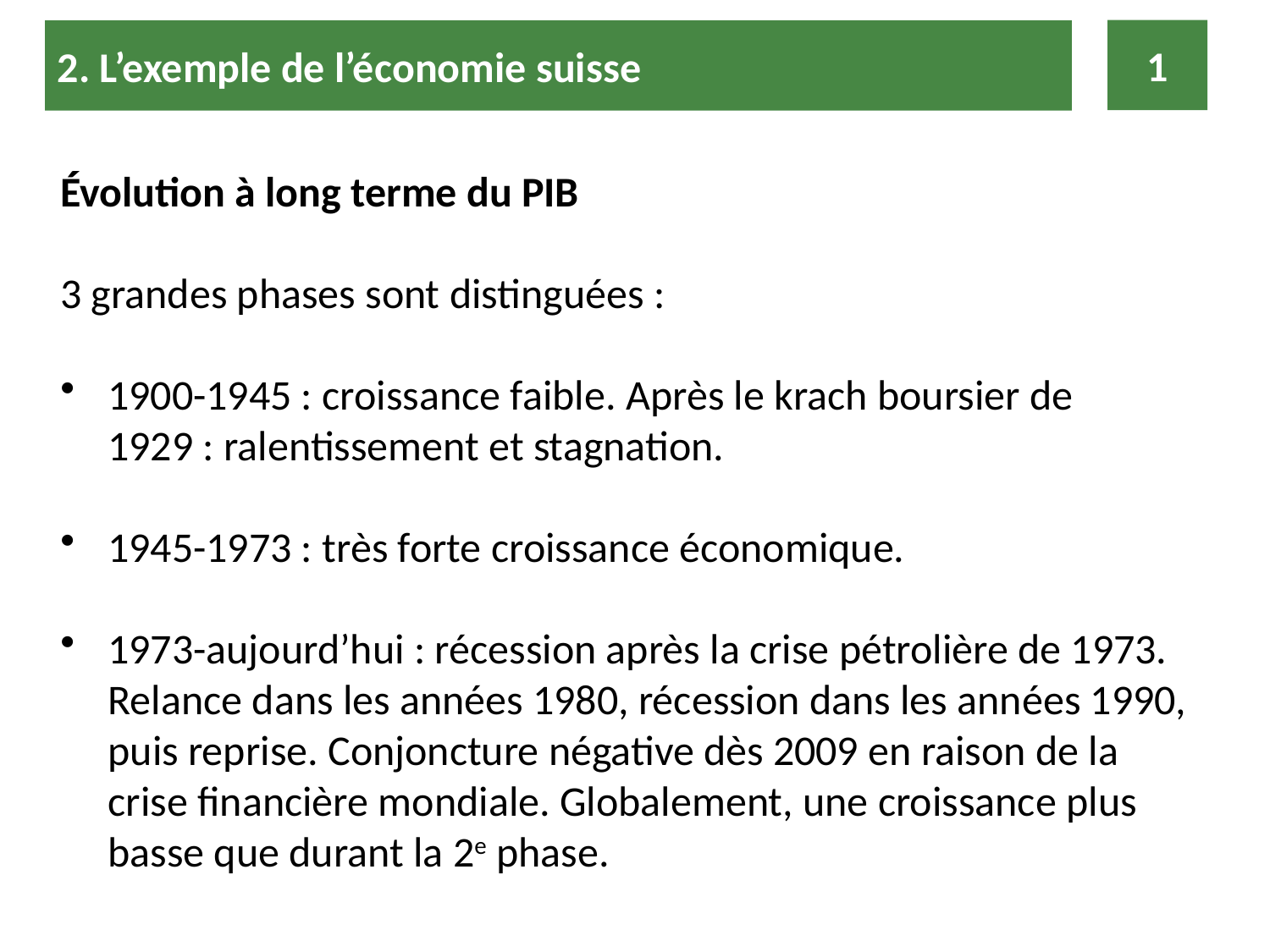

1
2. L’exemple de l’économie suisse

Évolution à long terme du PIB

3 grandes phases sont distinguées :

1900-1945 : croissance faible. Après le krach boursier de 1929 : ralentissement et stagnation.

1945-1973 : très forte croissance économique.

1973-aujourd’hui : récession après la crise pétrolière de 1973. Relance dans les années 1980, récession dans les années 1990, puis reprise. Conjoncture négative dès 2009 en raison de la crise financière mondiale. Globalement, une croissance plus basse que durant la 2e phase.